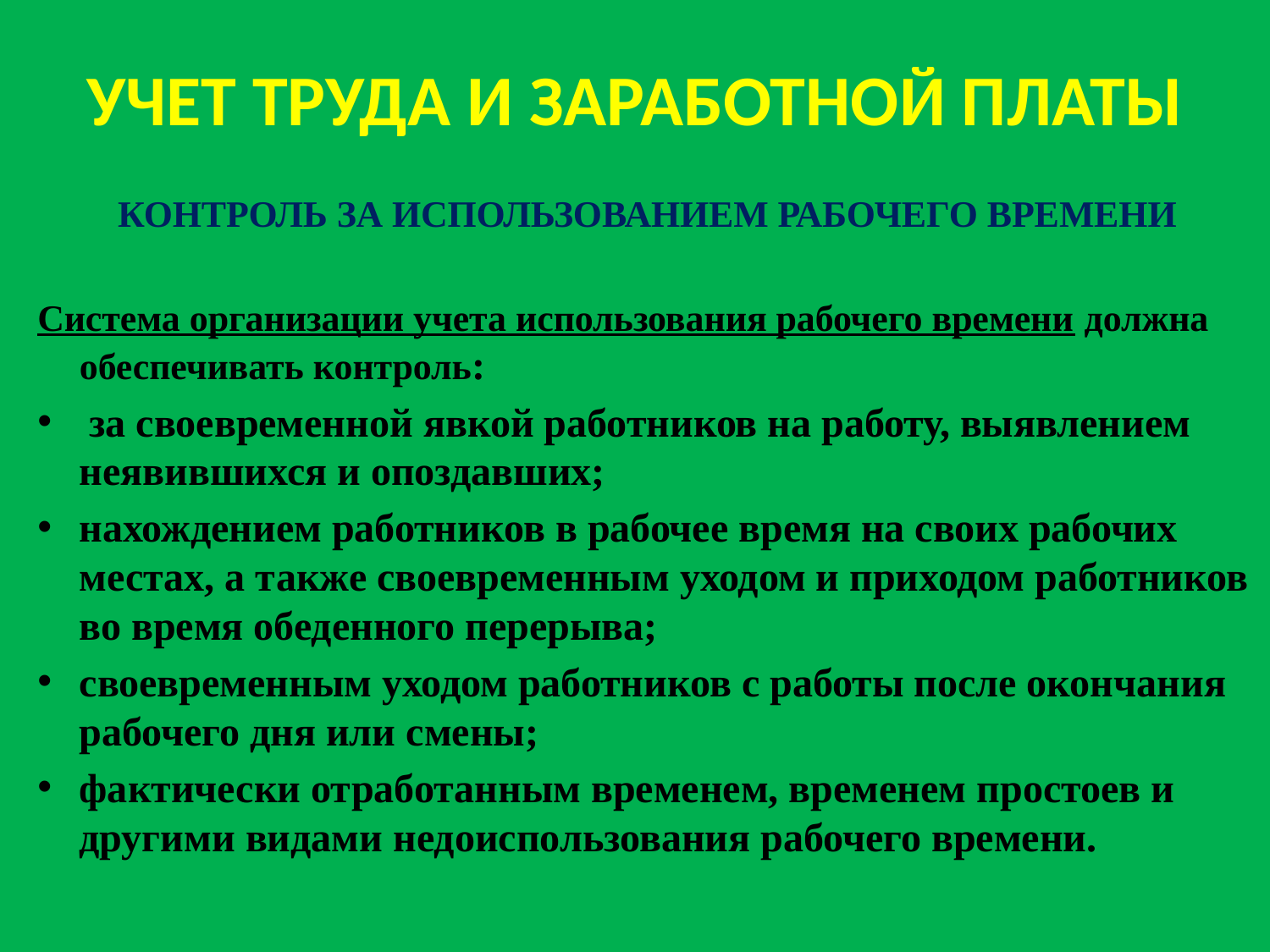

# УЧЕТ ТРУДА И ЗАРАБОТНОЙ ПЛАТЫ

КОНТРОЛЬ ЗА ИСПОЛЬЗОВАНИЕМ РАБОЧЕГО ВРЕМЕНИ

Система организации учета использования рабочего времени должна обеспечивать контроль:
 за своевременной явкой работников на работу, выявлением неявившихся и опоздавших;
нахождением работников в рабочее время на своих рабочих местах, а также своевременным уходом и приходом работников во время обеденного перерыва;
своевременным уходом работников с работы после окончания рабочего дня или смены;
фактически отработанным временем, временем простоев и другими видами недоиспользования рабочего времени.